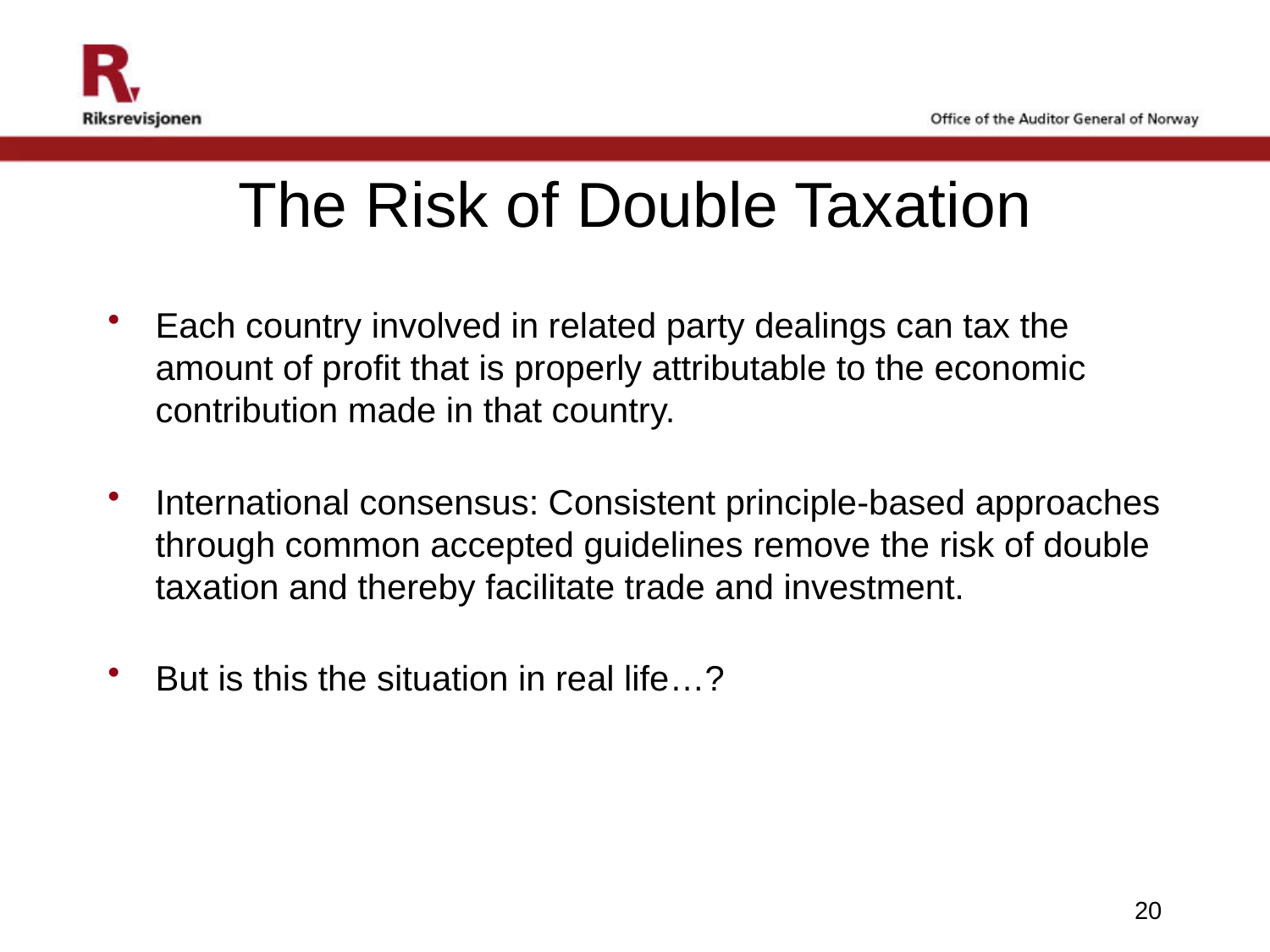

# The Risk of Double Taxation
Each country involved in related party dealings can tax the amount of profit that is properly attributable to the economic contribution made in that country.

International consensus: Consistent principle-based approaches through common accepted guidelines remove the risk of double taxation and thereby facilitate trade and investment.

But is this the situation in real life…?

20